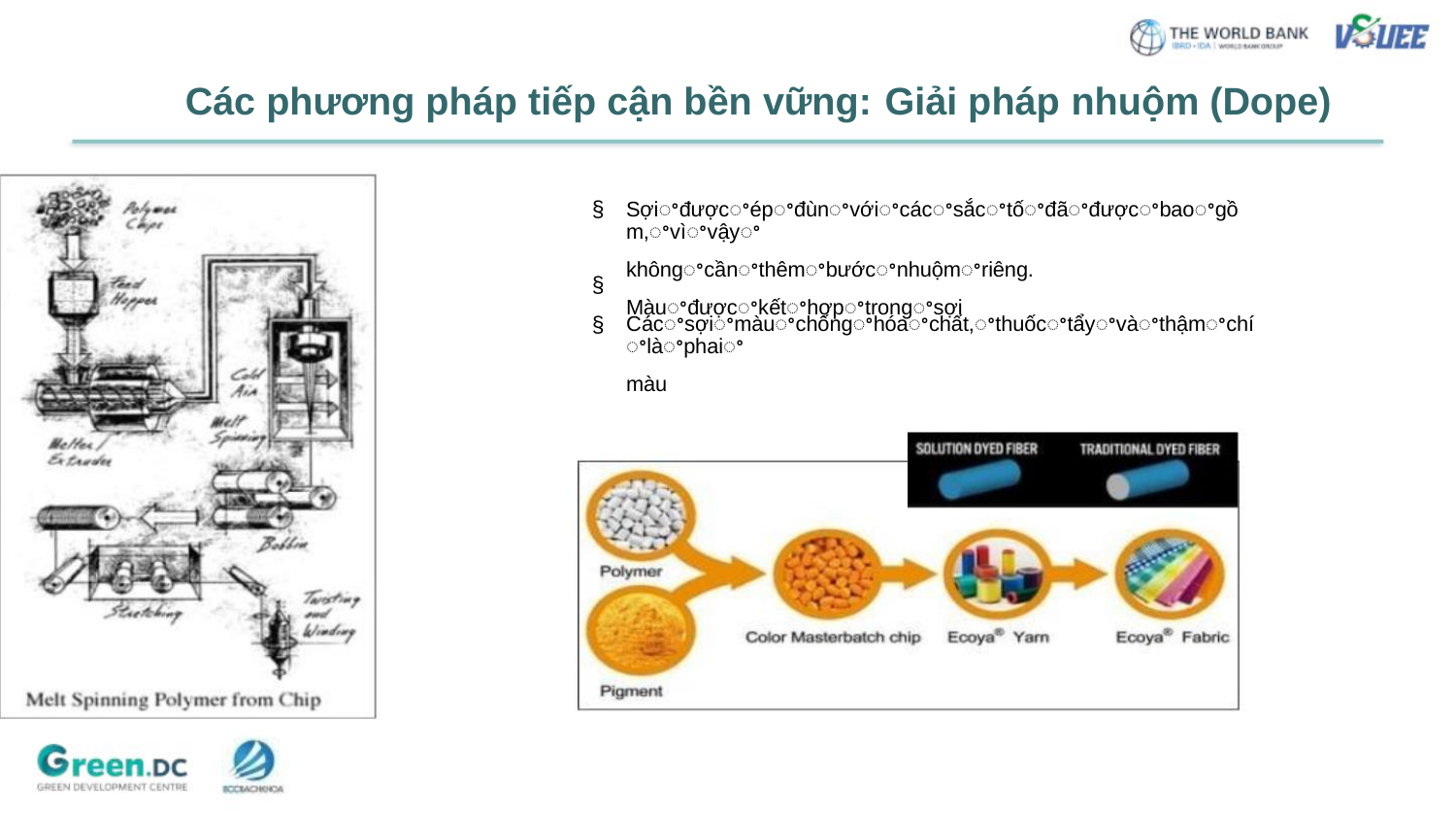

Các phương pháp tiếp cận bền vững: Giải pháp nhuộm (Dope)
§
Sợiꢀđượcꢀépꢀđùnꢀvớiꢀcácꢀsắcꢀtốꢀđãꢀđượcꢀbaoꢀgồm,ꢀvìꢀvậyꢀ
khôngꢀcầnꢀthêmꢀbướcꢀnhuộmꢀriêng.
Màuꢀđượcꢀkếtꢀhợpꢀtrongꢀsợi
§
§
Cácꢀsợiꢀmàuꢀchốngꢀhóaꢀchất,ꢀthuốcꢀtẩyꢀvàꢀthậmꢀchíꢀlàꢀphaiꢀ
màu